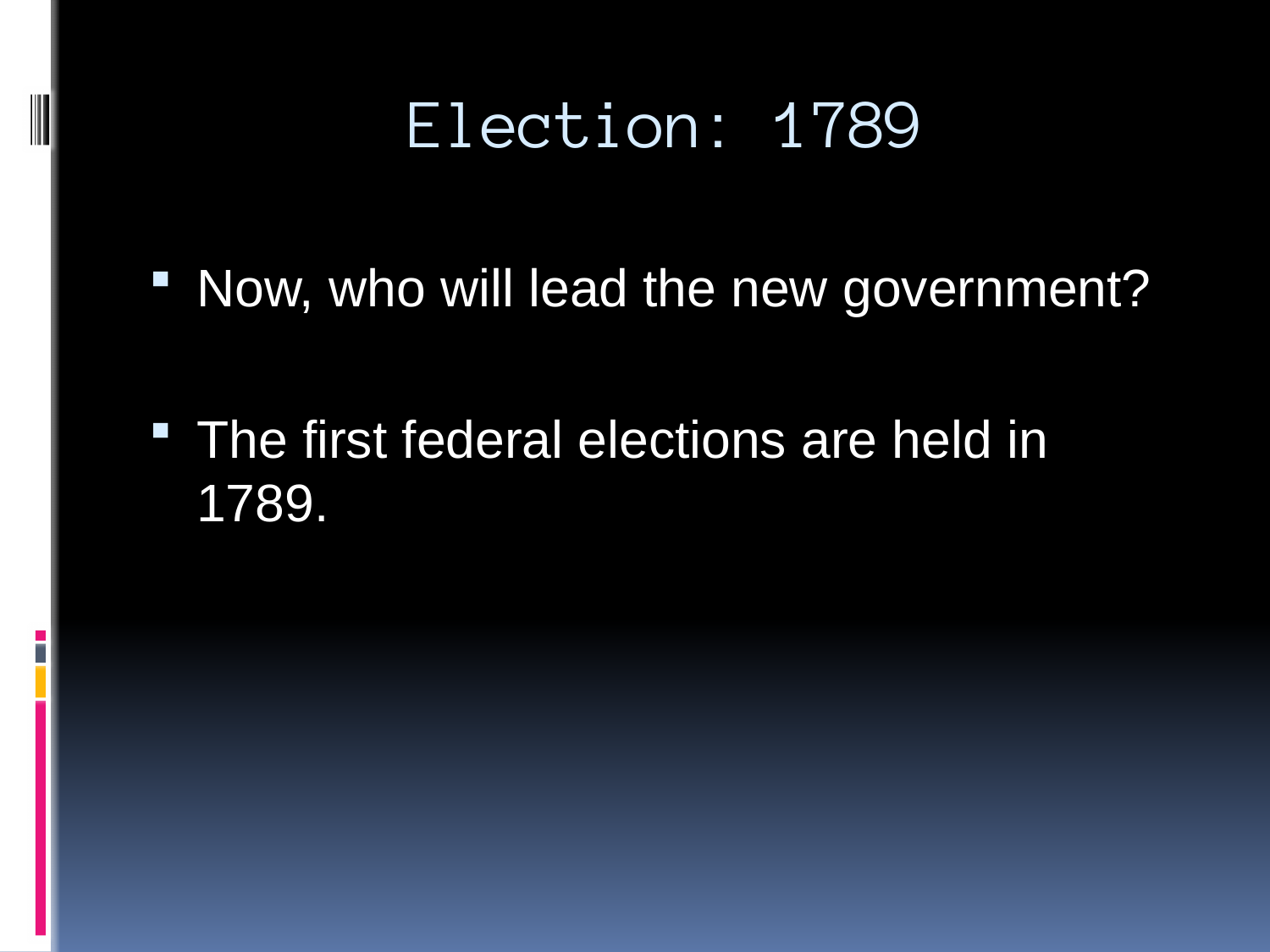

# Election: 1789
Now, who will lead the new government?

The first federal elections are held in 1789.